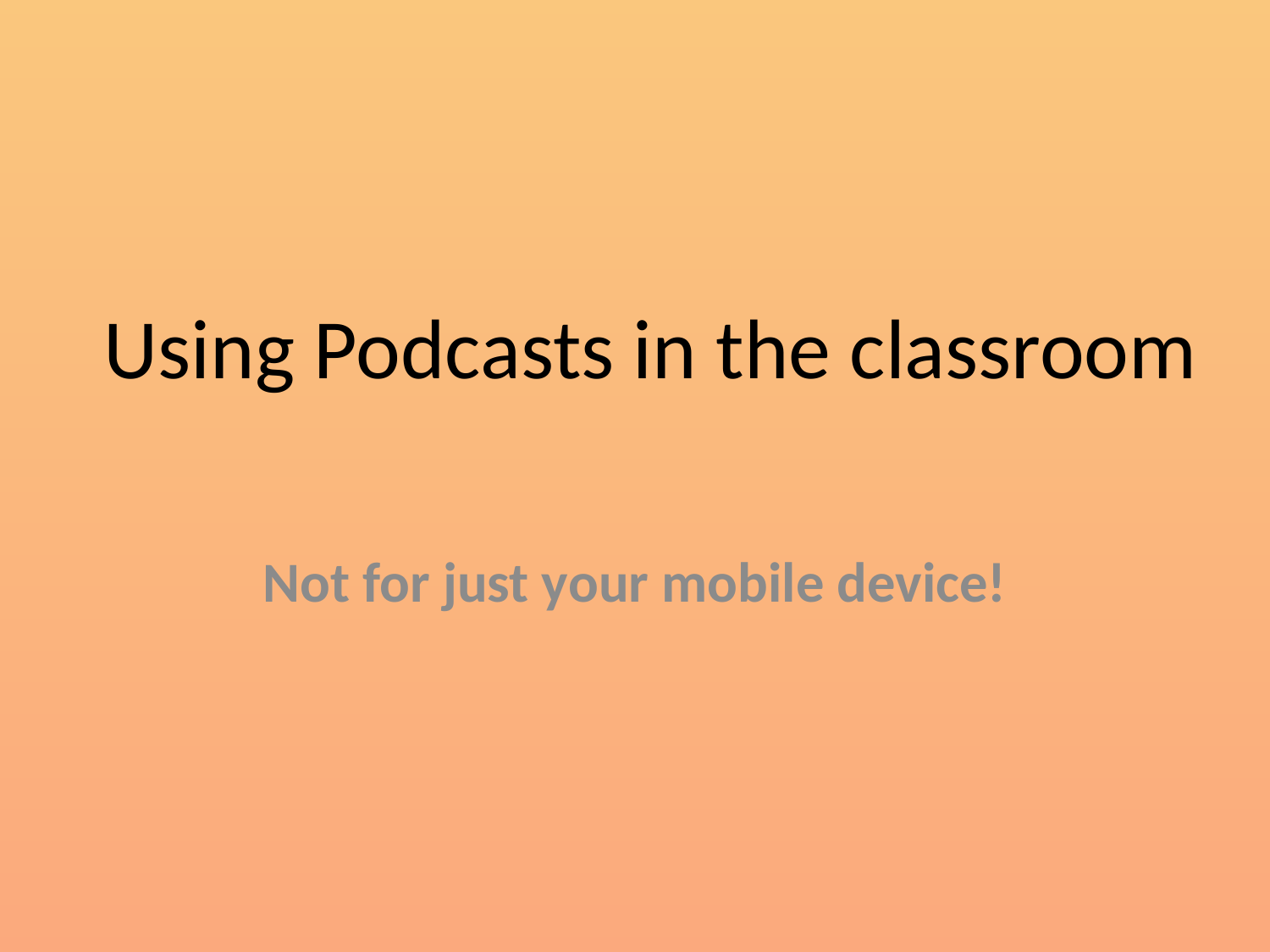

# Using Podcasts in the classroom
Not for just your mobile device!